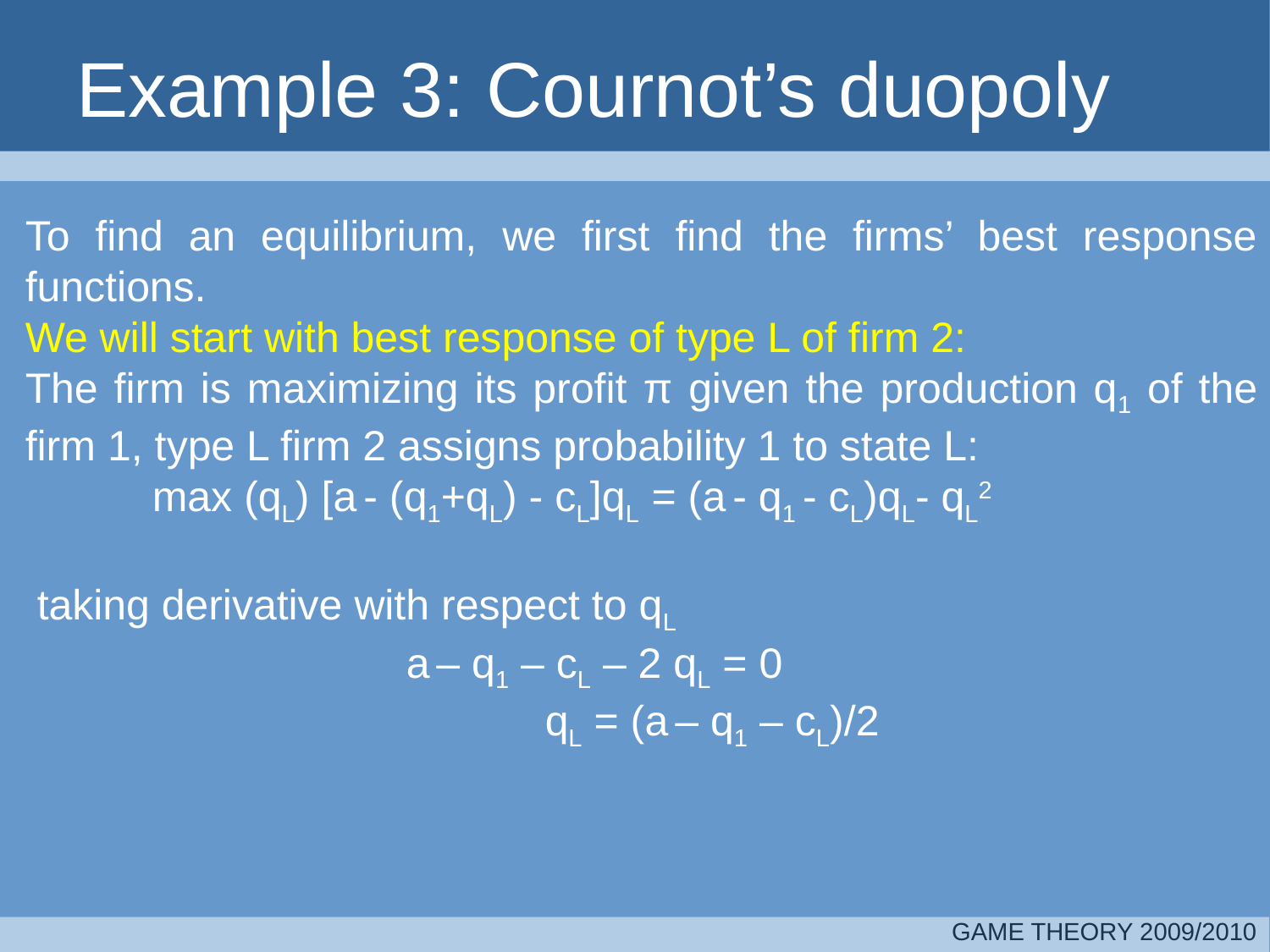

# Example 3: Cournot’s duopoly
To find an equilibrium, we first find the firms’ best response functions.
We will start with best response of type L of firm 2:
The firm is maximizing its profit π given the production q1 of the firm 1, type L firm 2 assigns probability 1 to state L:
	max (qL) [a - (q1+qL) - cL]qL  = (a - q1 - cL)qL- qL2

 taking derivative with respect to qL
 			a – q1 – cL – 2 qL = 0
				 qL = (a – q1 – cL)/2
GAME THEORY 2009/2010